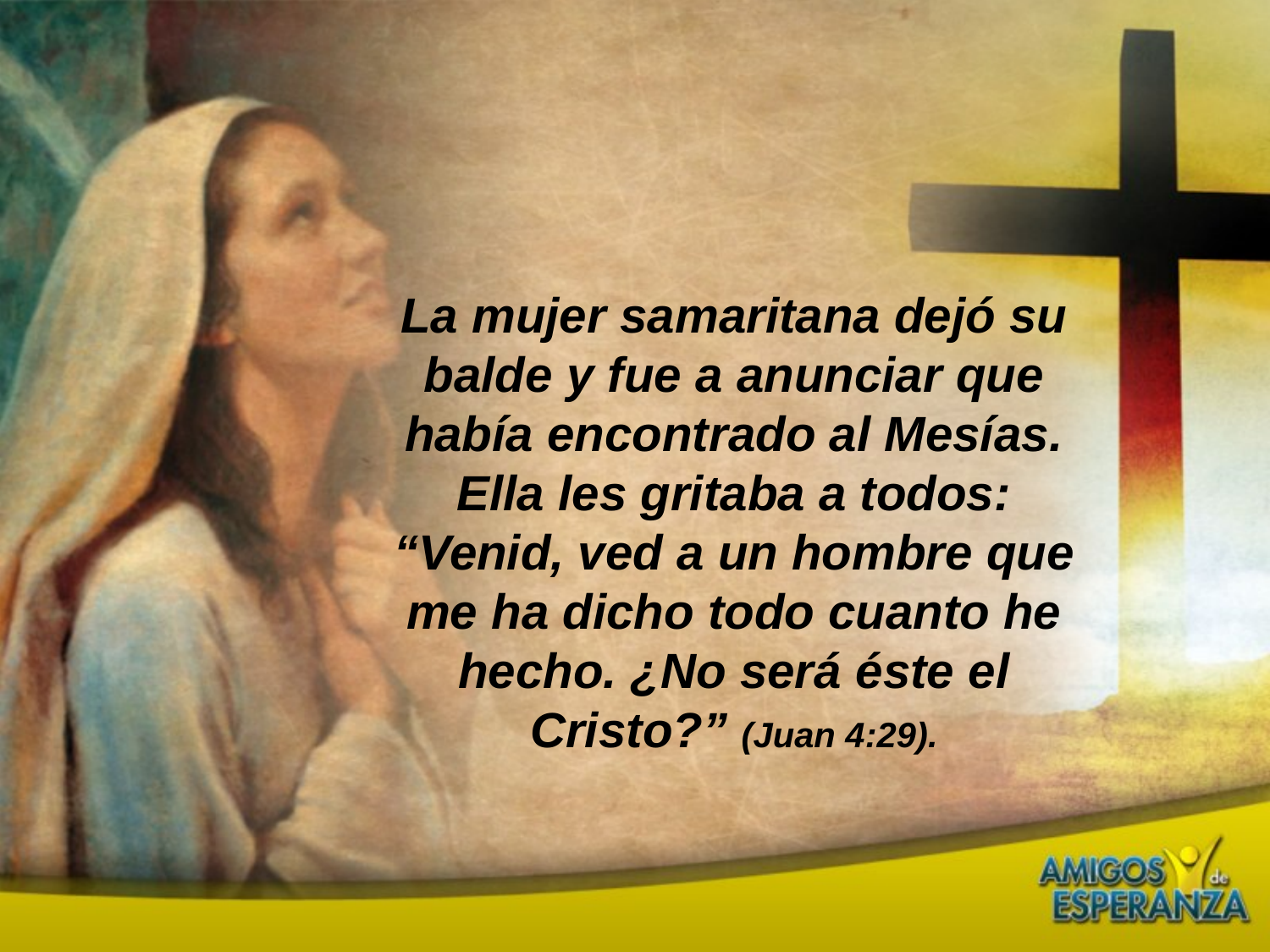

La mujer samaritana dejó su balde y fue a anunciar que había encontrado al Mesías. Ella les gritaba a todos: “Venid, ved a un hombre que me ha dicho todo cuanto he hecho. ¿No será éste el Cristo?” (Juan 4:29).